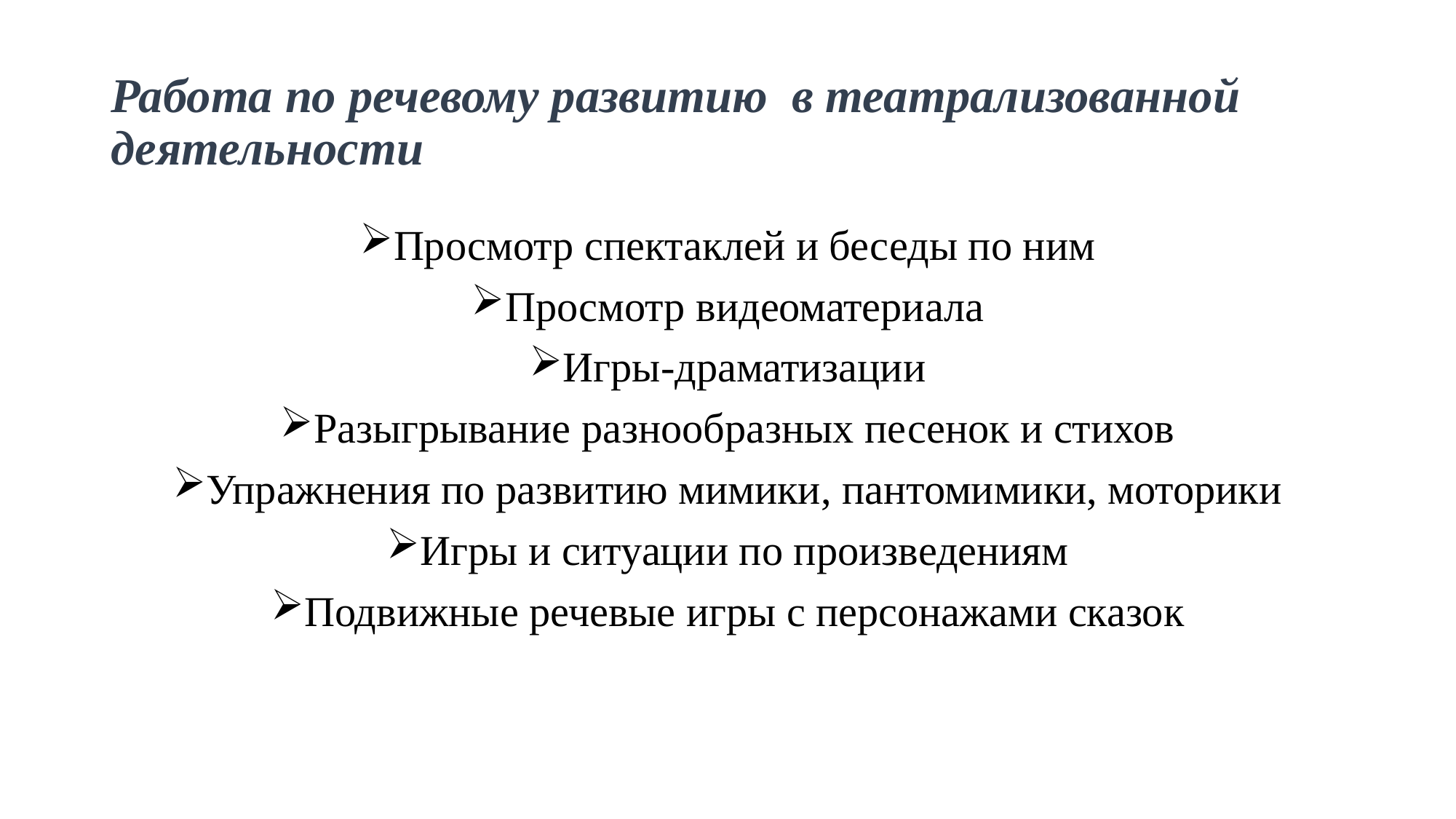

# Работа по речевому развитию  в театрализованной деятельности
Просмотр спектаклей и беседы по ним
Просмотр видеоматериала
Игры-драматизации
Разыгрывание разнообразных песенок и стихов
Упражнения по развитию мимики, пантомимики, моторики
Игры и ситуации по произведениям
Подвижные речевые игры с персонажами сказок